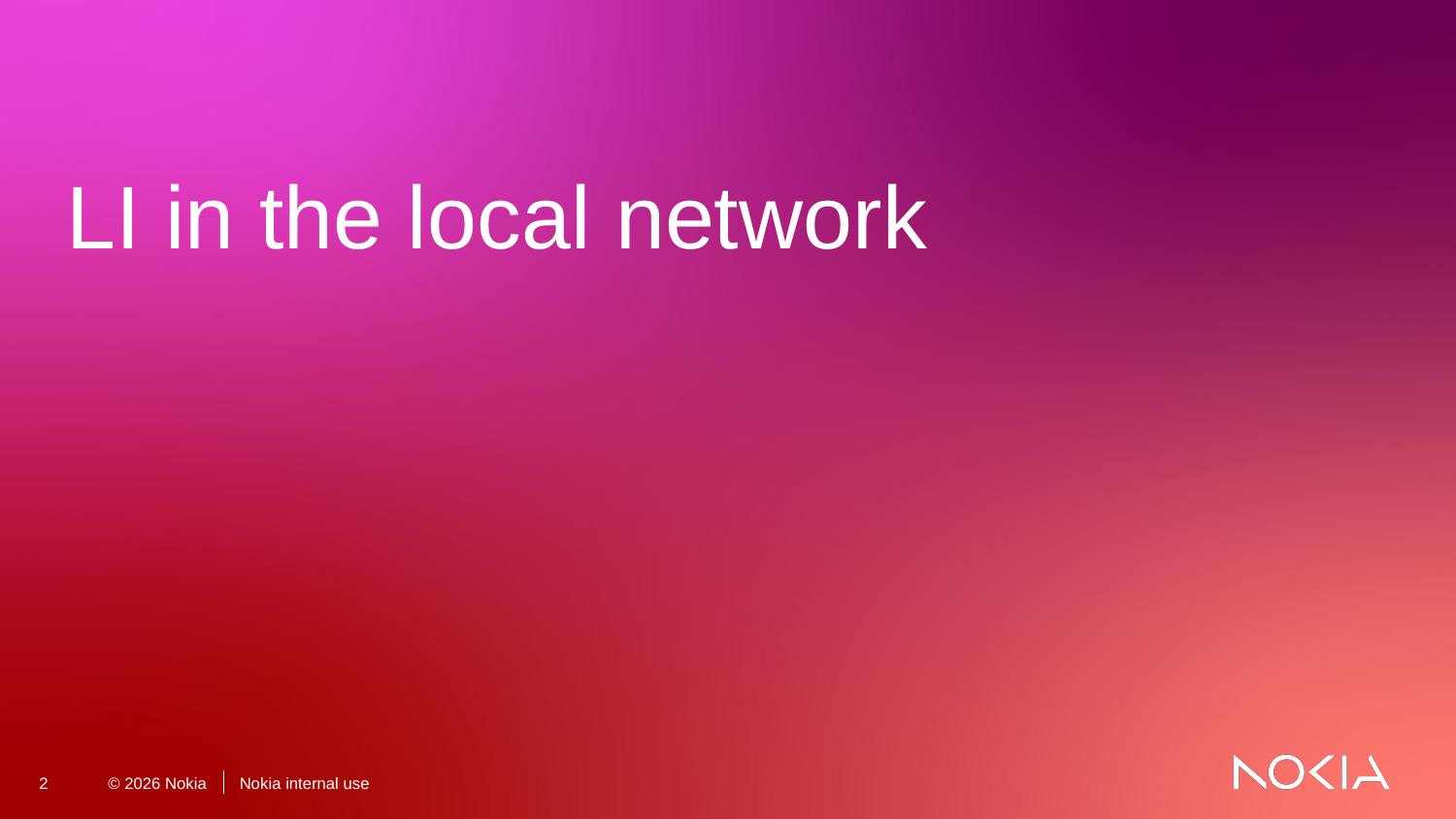

LI in the local network
Nokia internal use